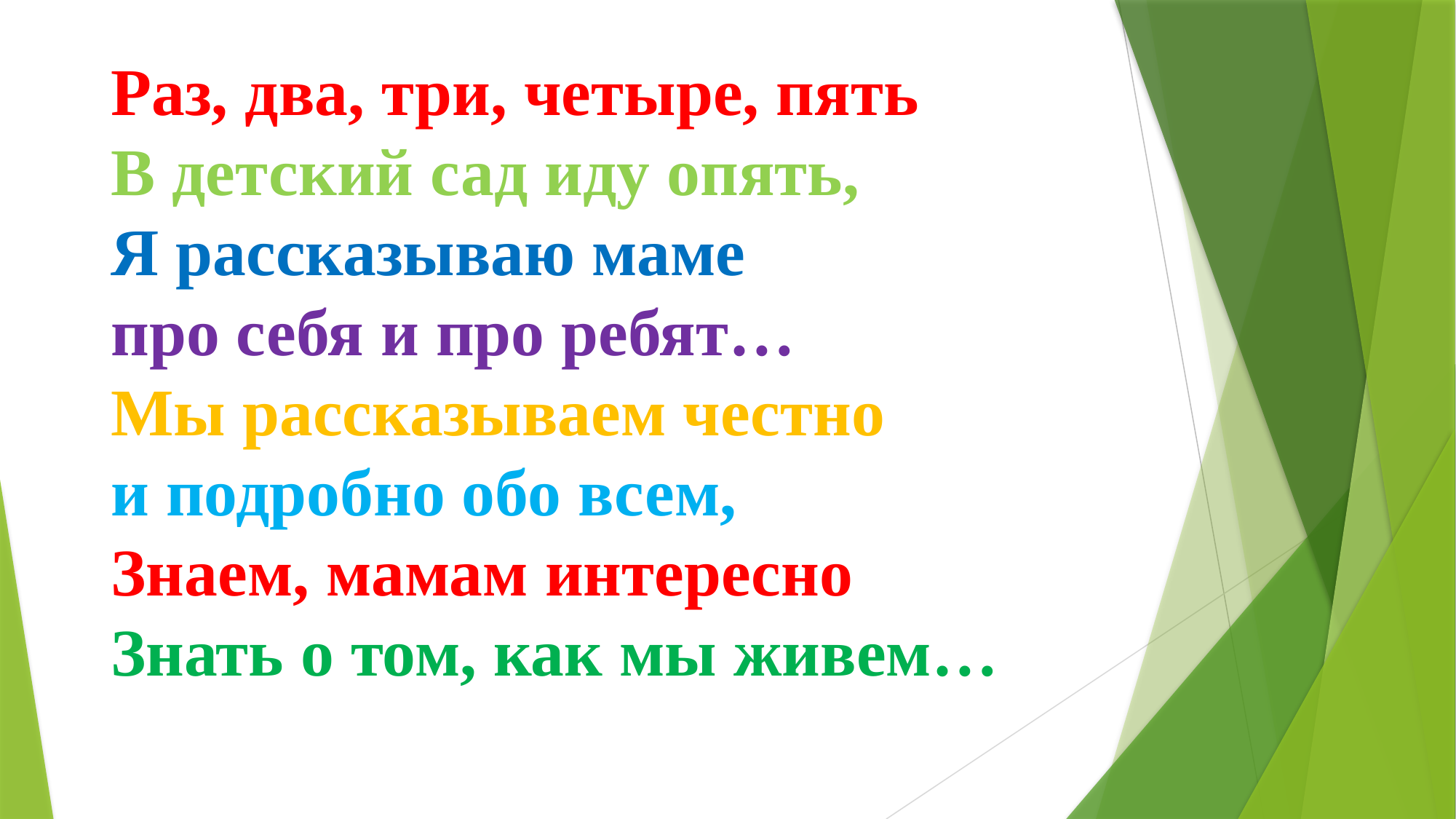

# Раз, два, три, четыре, пять В детский сад иду опять, Я рассказываю маме про себя и про ребят… Мы рассказываем честно и подробно обо всем, Знаем, мамам интересно Знать о том, как мы живем…